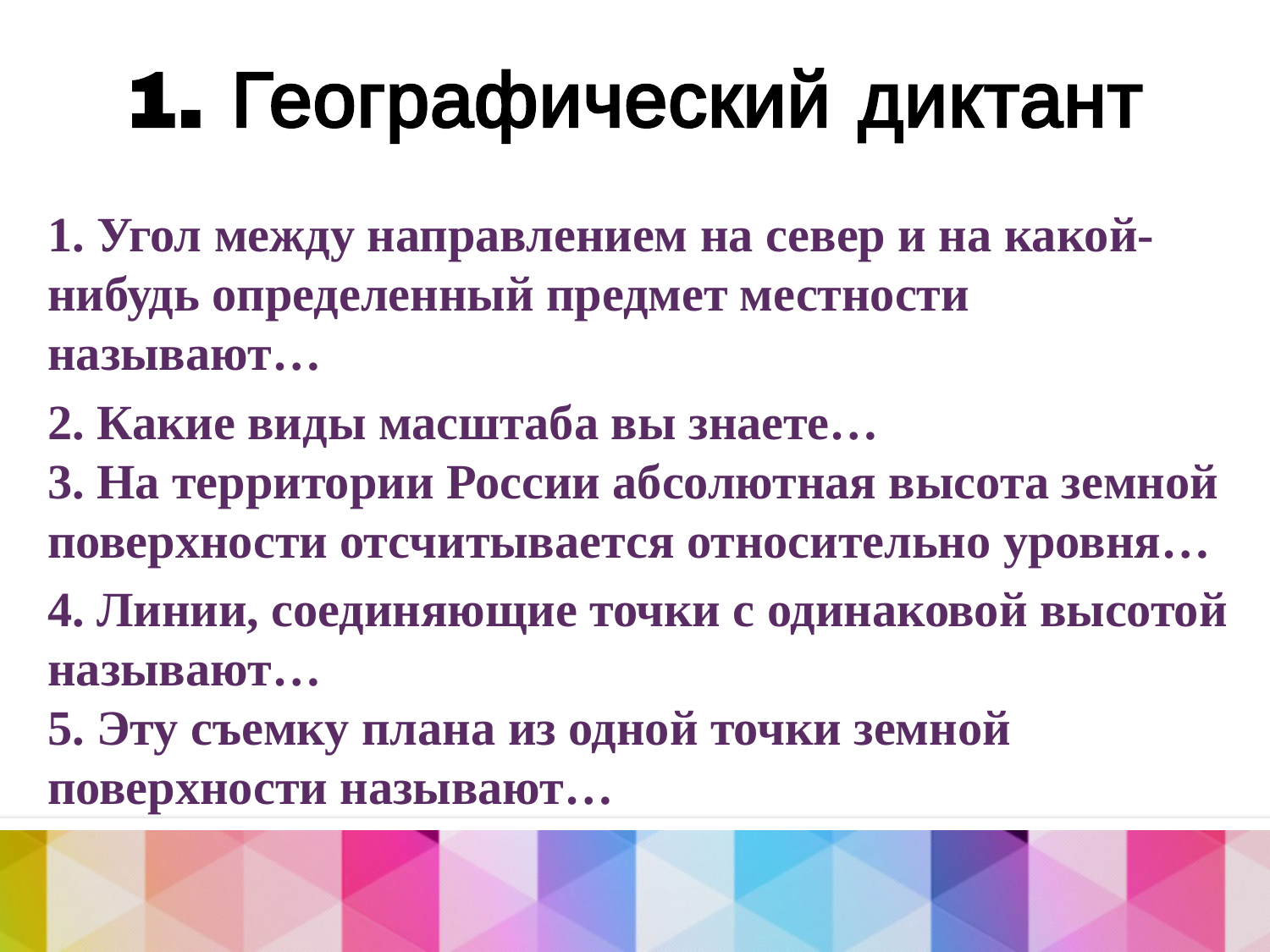

# 1. Географический диктант
1. Угол между направлением на север и на какой-нибудь определенный предмет местности называют…
2. Какие виды масштаба вы знаете… 
3. На территории России абсолютная высота земной поверхности отсчитывается относительно уровня…
4. Линии, соединяющие точки с одинаковой высотой называют…
5. Эту съемку плана из одной точки земной поверхности называют…